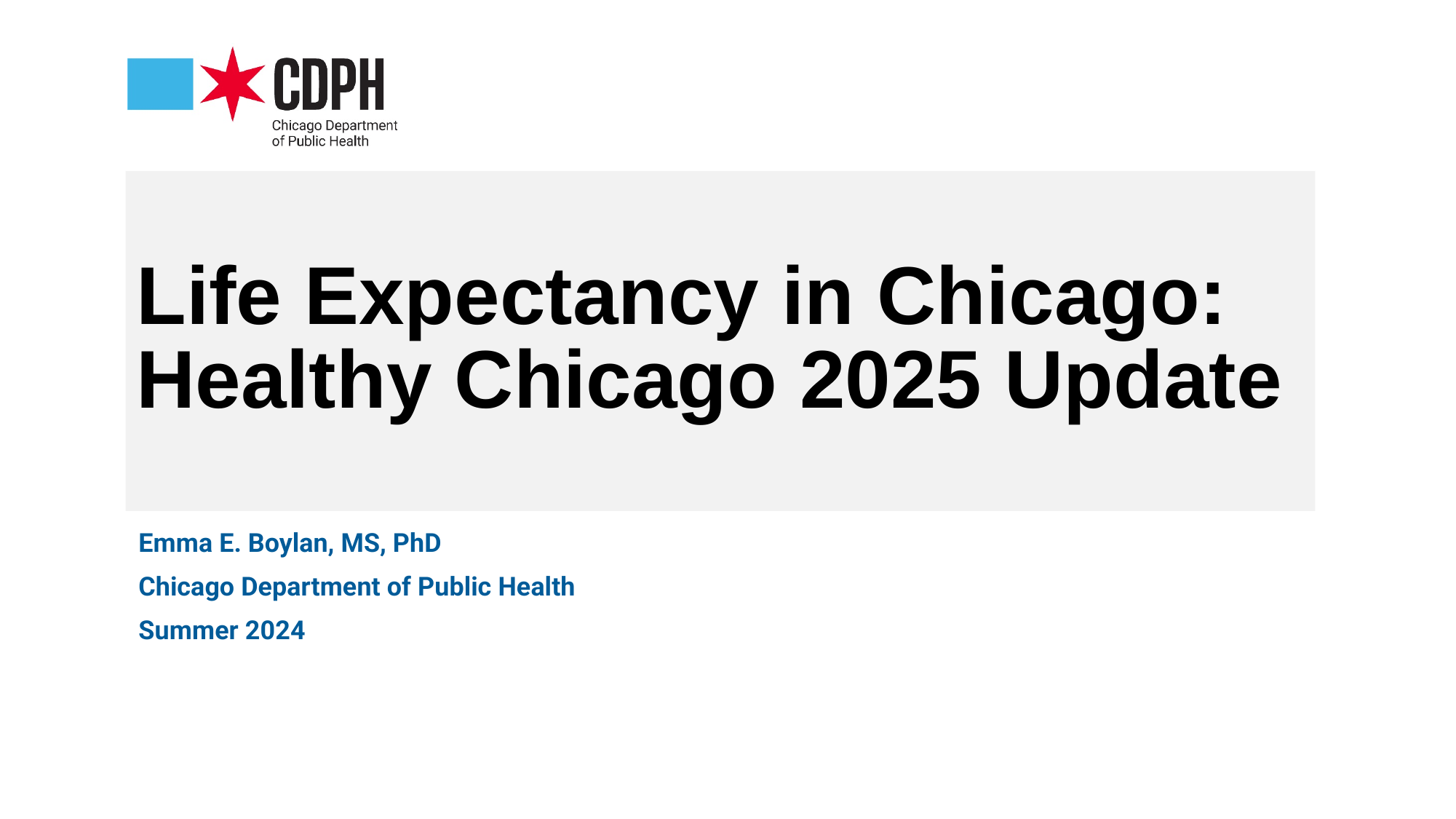

# Life Expectancy in Chicago: Healthy Chicago 2025 Update
Emma E. Boylan, MS, PhD
Chicago Department of Public Health
Summer 2024